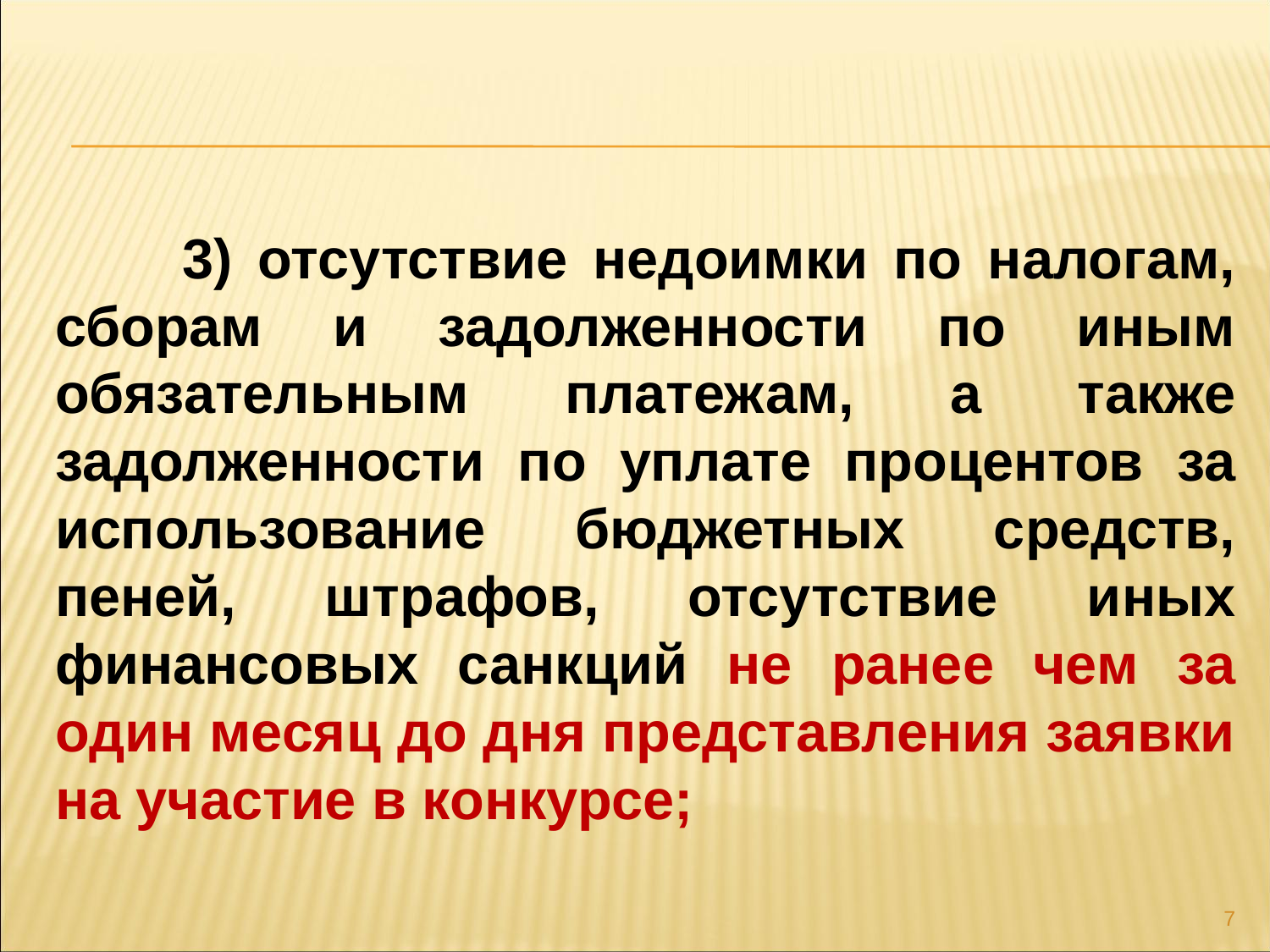

3) отсутствие недоимки по налогам, сборам и задолженности по иным обязательным платежам, а также задолженности по уплате процентов за использование бюджетных средств, пеней, штрафов, отсутствие иных финансовых санкций не ранее чем за один месяц до дня представления заявки на участие в конкурсе;
7